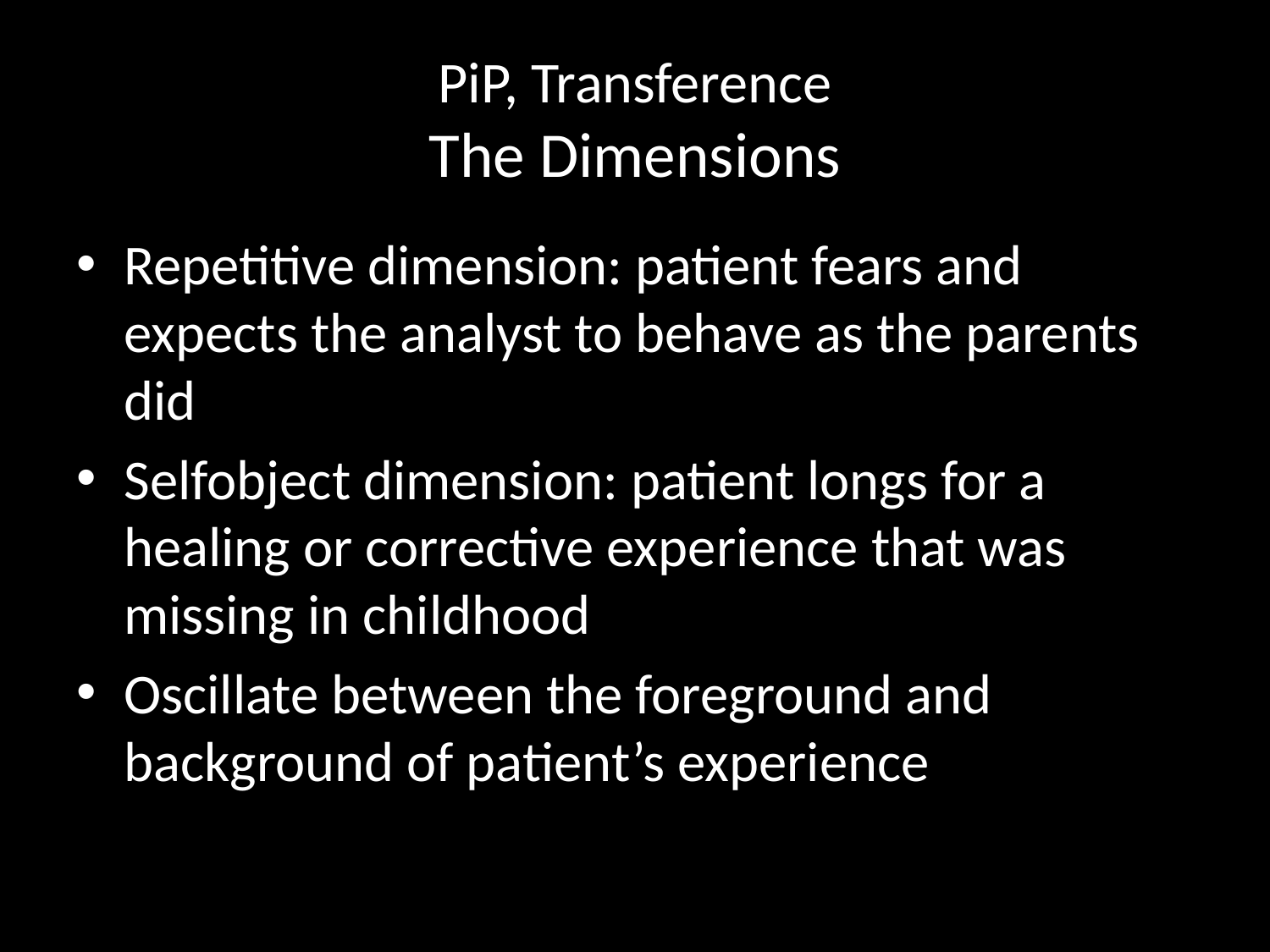

# PiP, Transference The Dimensions
Repetitive dimension: patient fears and expects the analyst to behave as the parents did
Selfobject dimension: patient longs for a healing or corrective experience that was missing in childhood
Oscillate between the foreground and background of patient’s experience